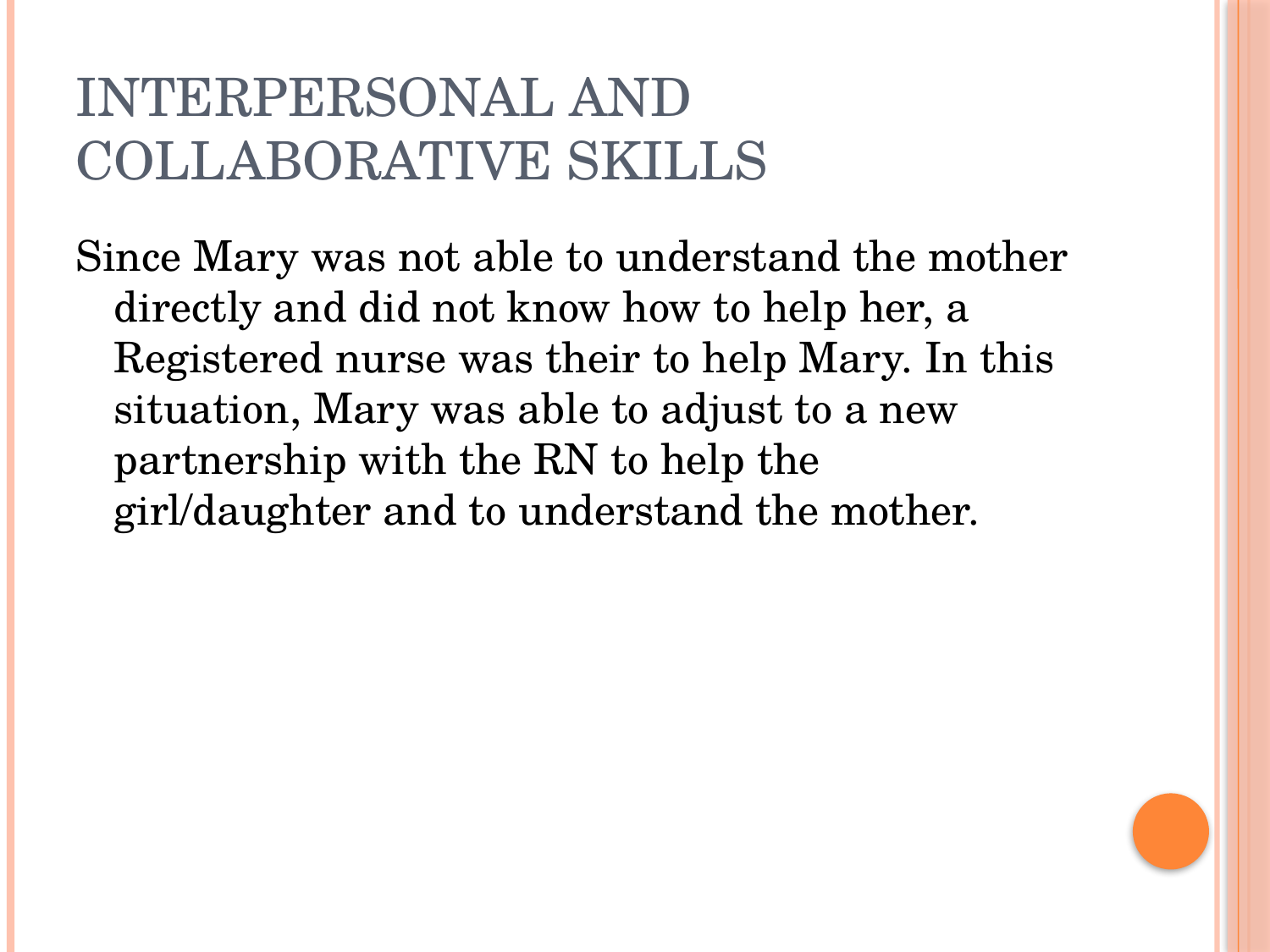

# Interpersonal and Collaborative Skills
Since Mary was not able to understand the mother directly and did not know how to help her, a Registered nurse was their to help Mary. In this situation, Mary was able to adjust to a new partnership with the RN to help the girl/daughter and to understand the mother.